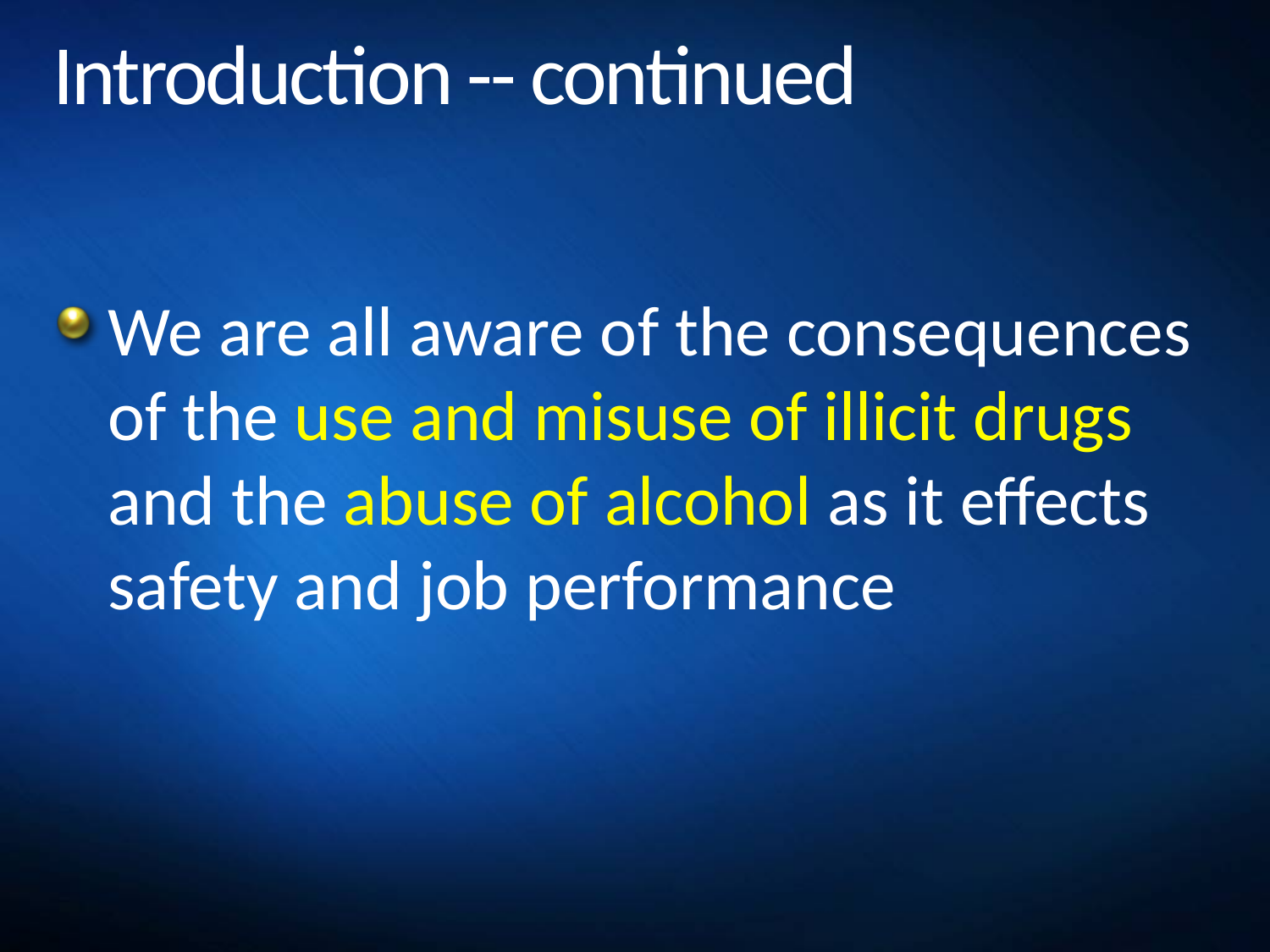

# Introduction -- continued
We are all aware of the consequences of the use and misuse of illicit drugs and the abuse of alcohol as it effects safety and job performance